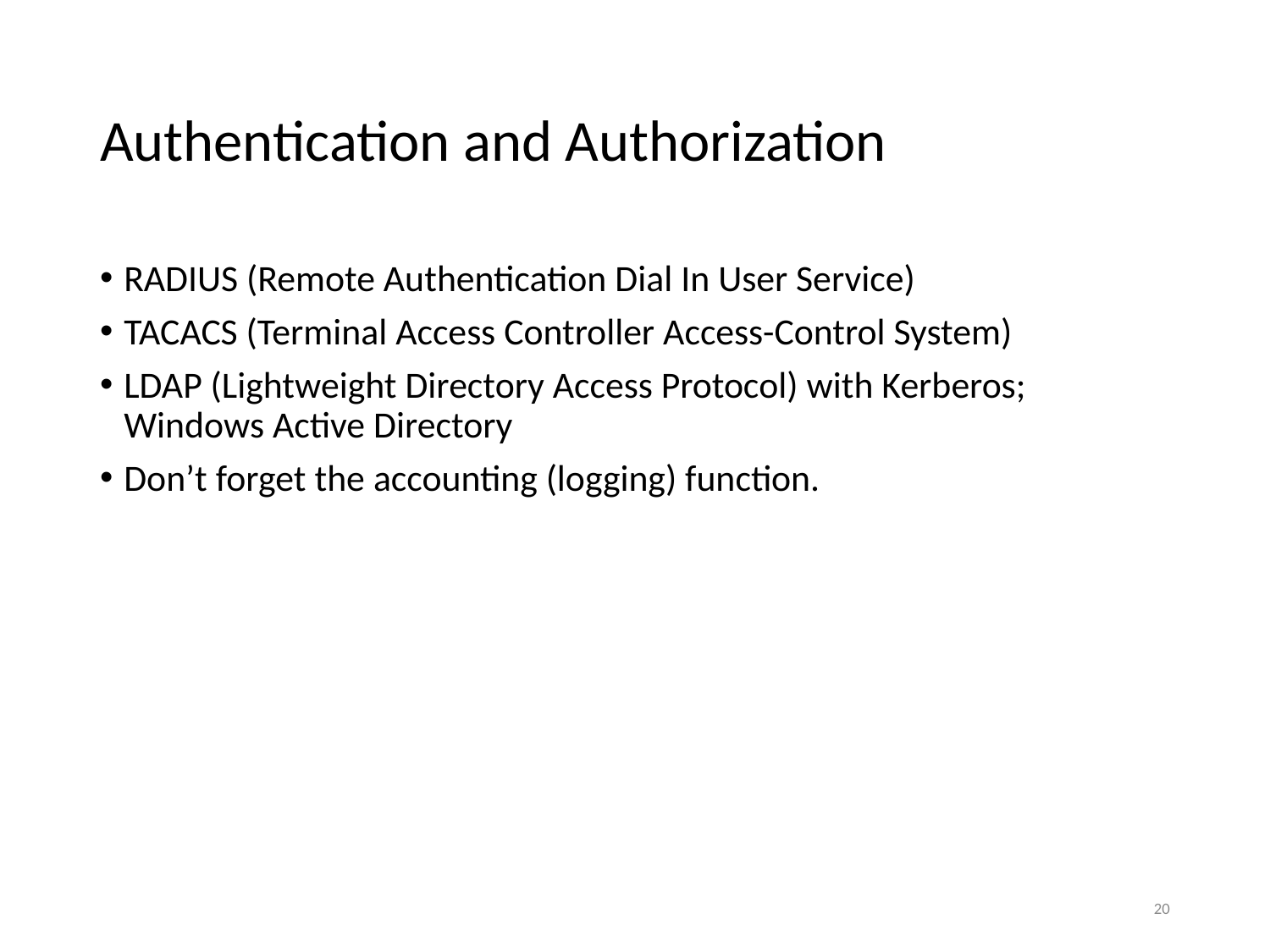

# Authentication and Authorization
RADIUS (Remote Authentication Dial In User Service)
TACACS (Terminal Access Controller Access-Control System)
LDAP (Lightweight Directory Access Protocol) with Kerberos; Windows Active Directory
Don’t forget the accounting (logging) function.
20